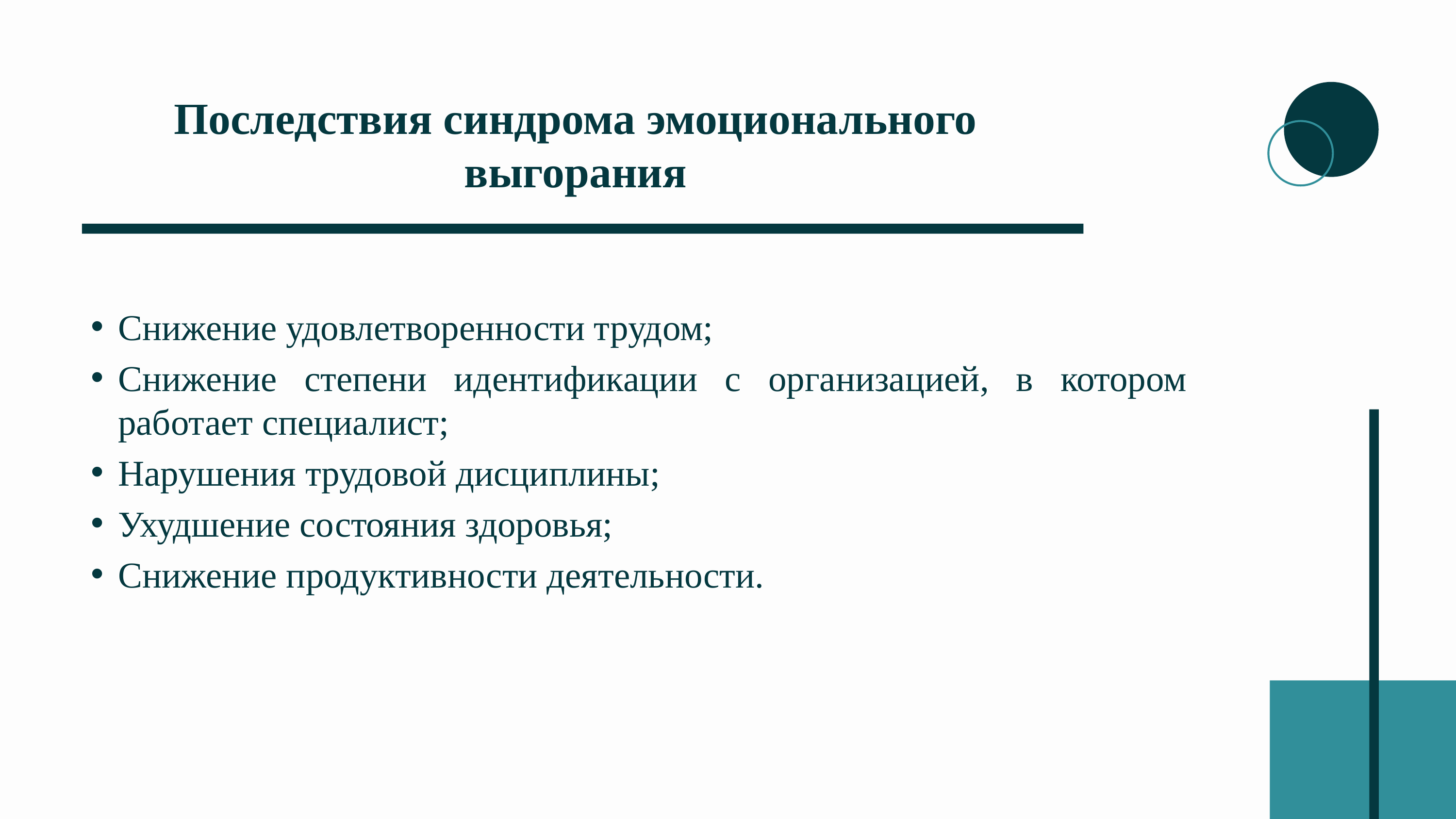

Последствия синдрома эмоционального выгорания

Снижение удовлетворенности трудом;
Снижение степени идентификации с организацией, в котором работает специалист;
Нарушения трудовой дисциплины;
Ухудшение состояния здоровья;
Снижение продуктивности деятельности.